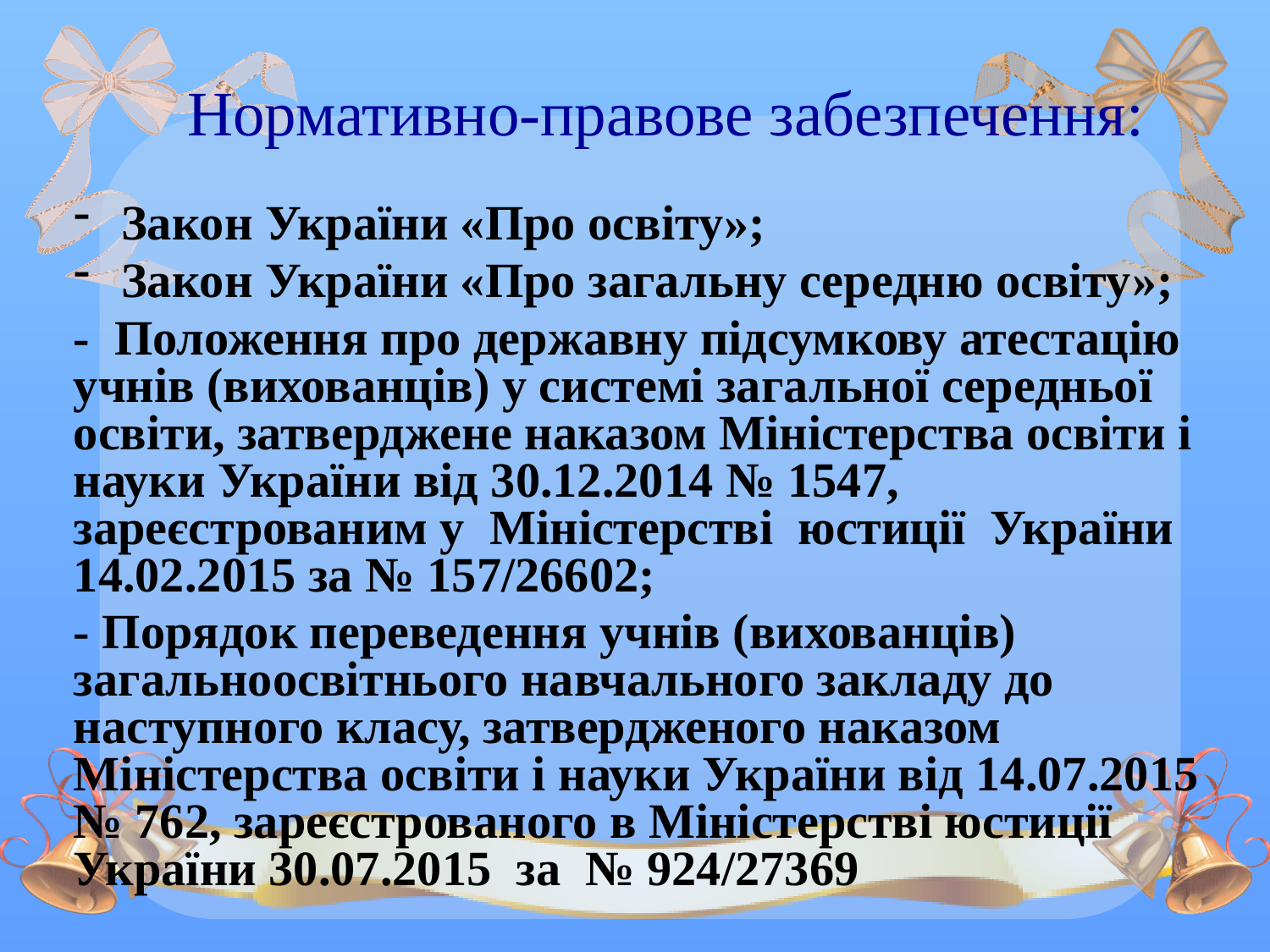

Нормативно-правове забезпечення:
Закон України «Про освіту»;
Закон України «Про загальну середню освіту»;
-  Положення про державну підсумкову атестацію учнів (вихованців) у системі загальної середньої освіти, затверджене наказом Міністерства освіти і науки України від 30.12.2014 № 1547, зареєстрованим у  Міністерстві  юстиції  України 14.02.2015 за № 157/26602;
- Порядок переведення учнів (вихованців) загальноосвітнього навчального закладу до наступного класу, затвердженого наказом Міністерства освіти і науки України від 14.07.2015   № 762, зареєстрованого в Міністерстві юстиції України 30.07.2015  за  № 924/27369